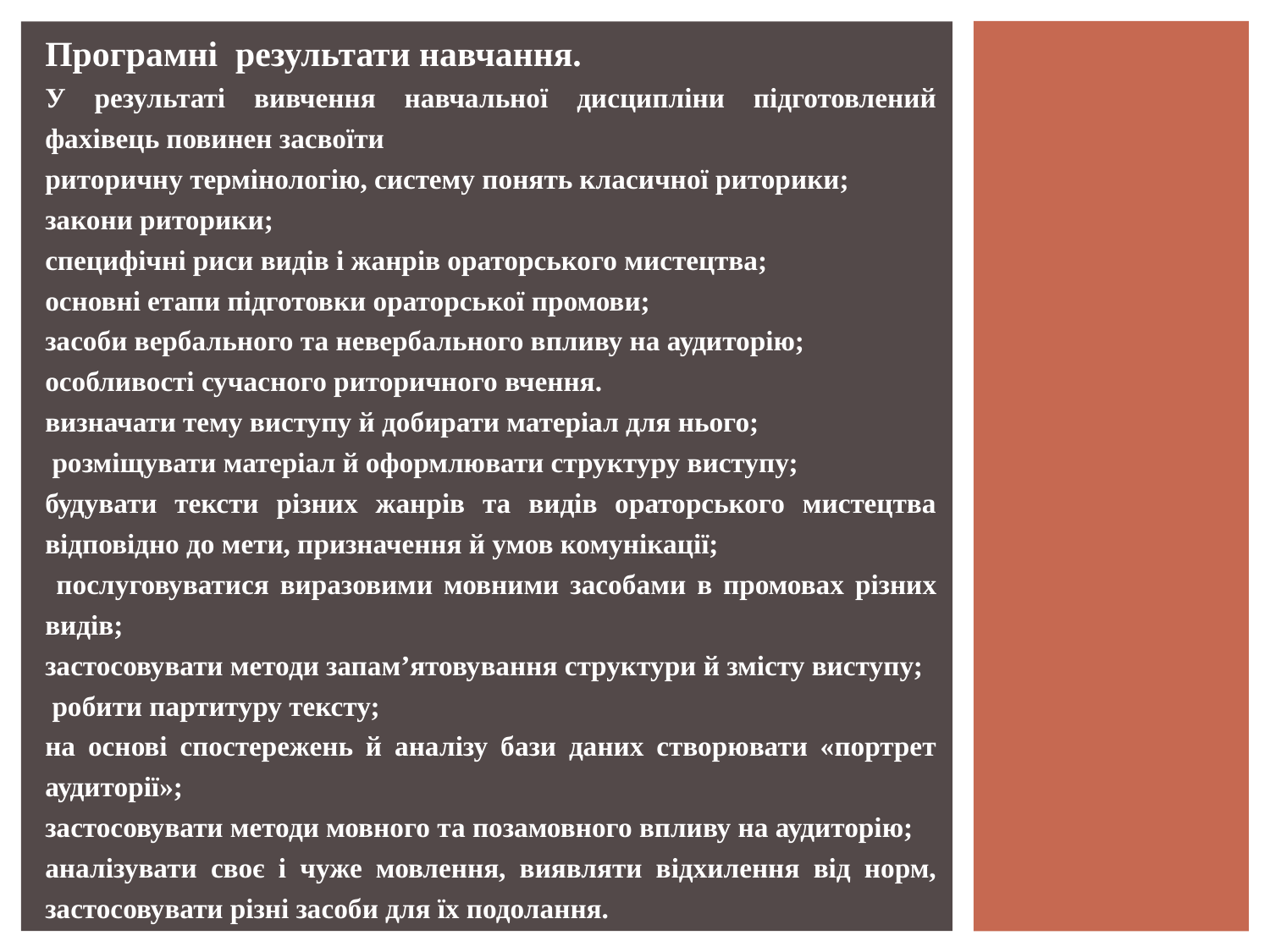

Програмні  результати навчання.
У результаті вивчення навчальної дисципліни підготовлений фахівець повинен засвоїти
риторичну термінологію, систему понять класичної риторики;
закони риторики;
специфічні риси видів і жанрів ораторського мистецтва;
основні етапи підготовки ораторської промови;
засоби вербального та невербального впливу на аудиторію;
особливості сучасного риторичного вчення.
визначати тему виступу й добирати матеріал для нього;
 розміщувати матеріал й оформлювати структуру виступу;
будувати тексти різних жанрів та видів ораторського мистецтва відповідно до мети, призначення й умов комунікації;
 послуговуватися виразовими мовними засобами в промовах різних видів;
застосовувати методи запам’ятовування структури й змісту виступу;
 робити партитуру тексту;
на основі спостережень й аналізу бази даних створювати «портрет аудиторії»;
застосовувати методи мовного та позамовного впливу на аудиторію;
аналізувати своє і чуже мовлення, виявляти відхилення від норм, застосовувати різні засоби для їх подолання.